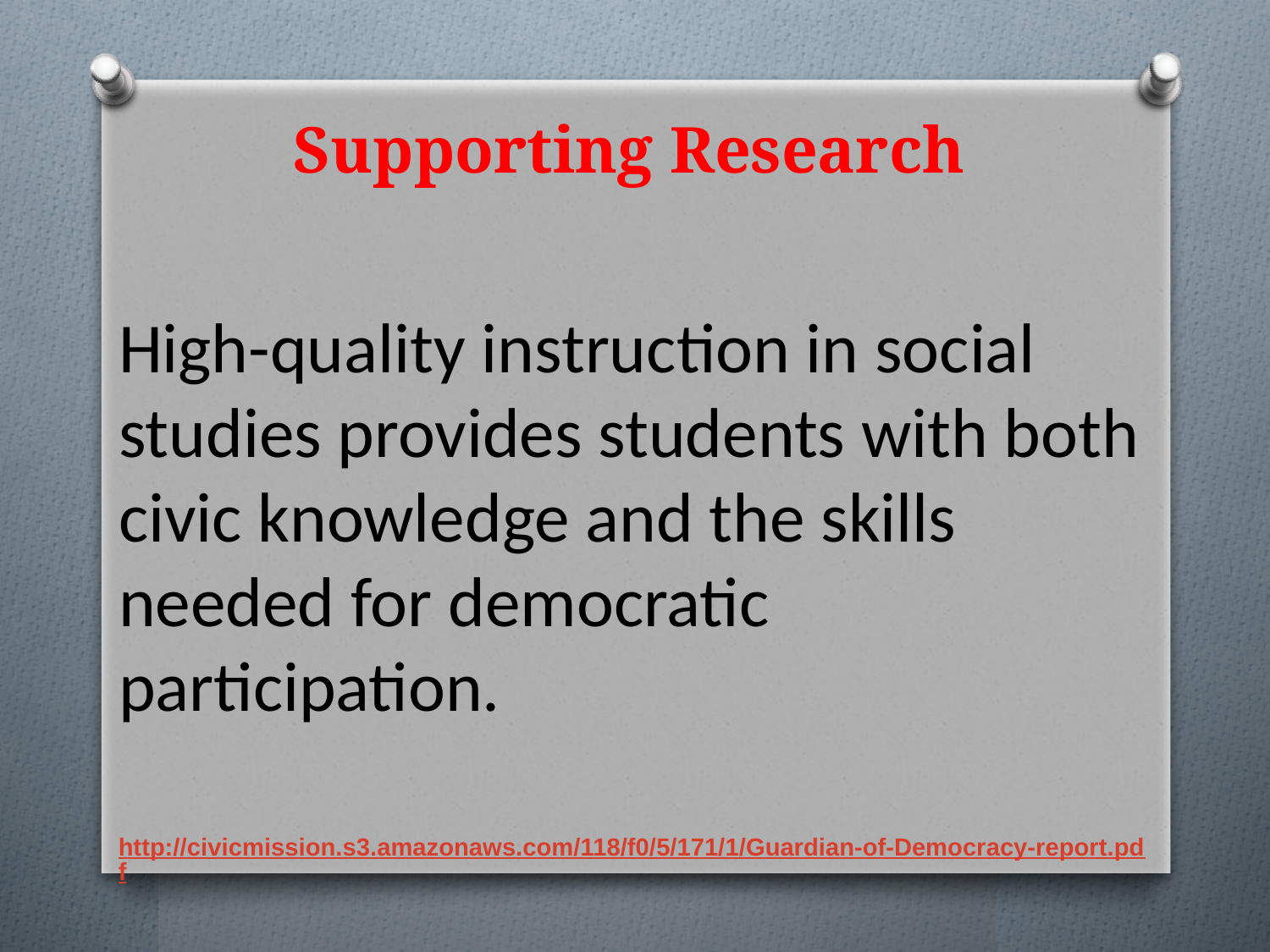

# Supporting Research

High-quality instruction in social studies provides students with both civic knowledge and the skills needed for democratic participation.

http://civicmission.s3.amazonaws.com/118/f0/5/171/1/Guardian-of-Democracy-report.pdf